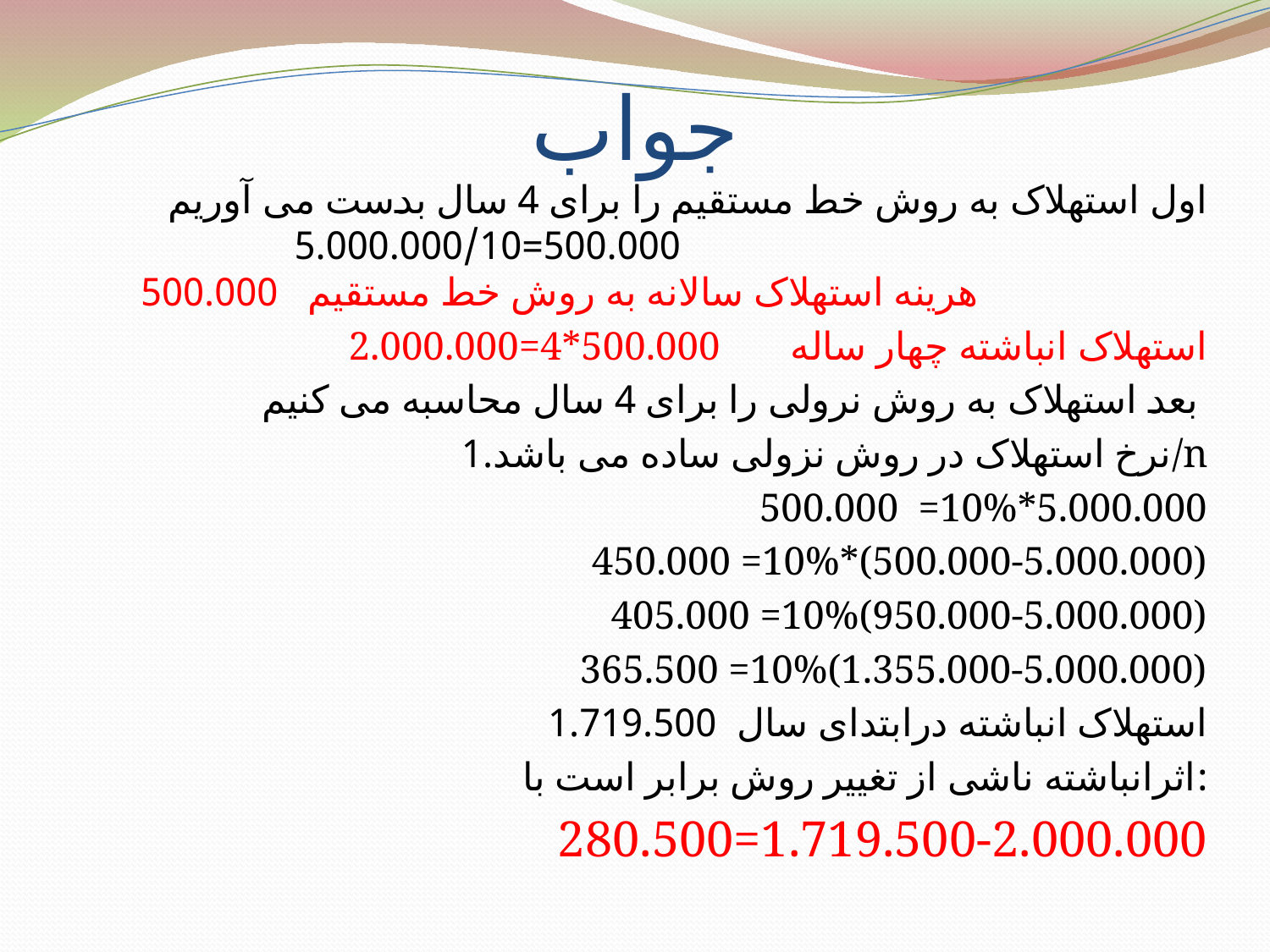

# جواب
اول استهلاک به روش خط مستقیم را برای 4 سال بدست می آوریم                                                                 500.000=5.000.000/10               هرینه استهلاک سالانه به روش خط مستقیم   500.000
2.000.000=4*500.000       استهلاک انباشته چهار ساله
بعد استهلاک به روش نرولی را برای 4 سال محاسبه می کنیم
نرخ استهلاک در روش نزولی ساده می باشد.1/n
500.000  =10%*5.000.000
450.000 =10%*(500.000-5.000.000)
405.000 =10%(950.000-5.000.000)
365.500 =10%(1.355.000-5.000.000)
استهلاک انباشته درابتدای سال  1.719.500
اثرانباشته ناشی از تغییر روش برابر است با:
280.500=1.719.500-2.000.000